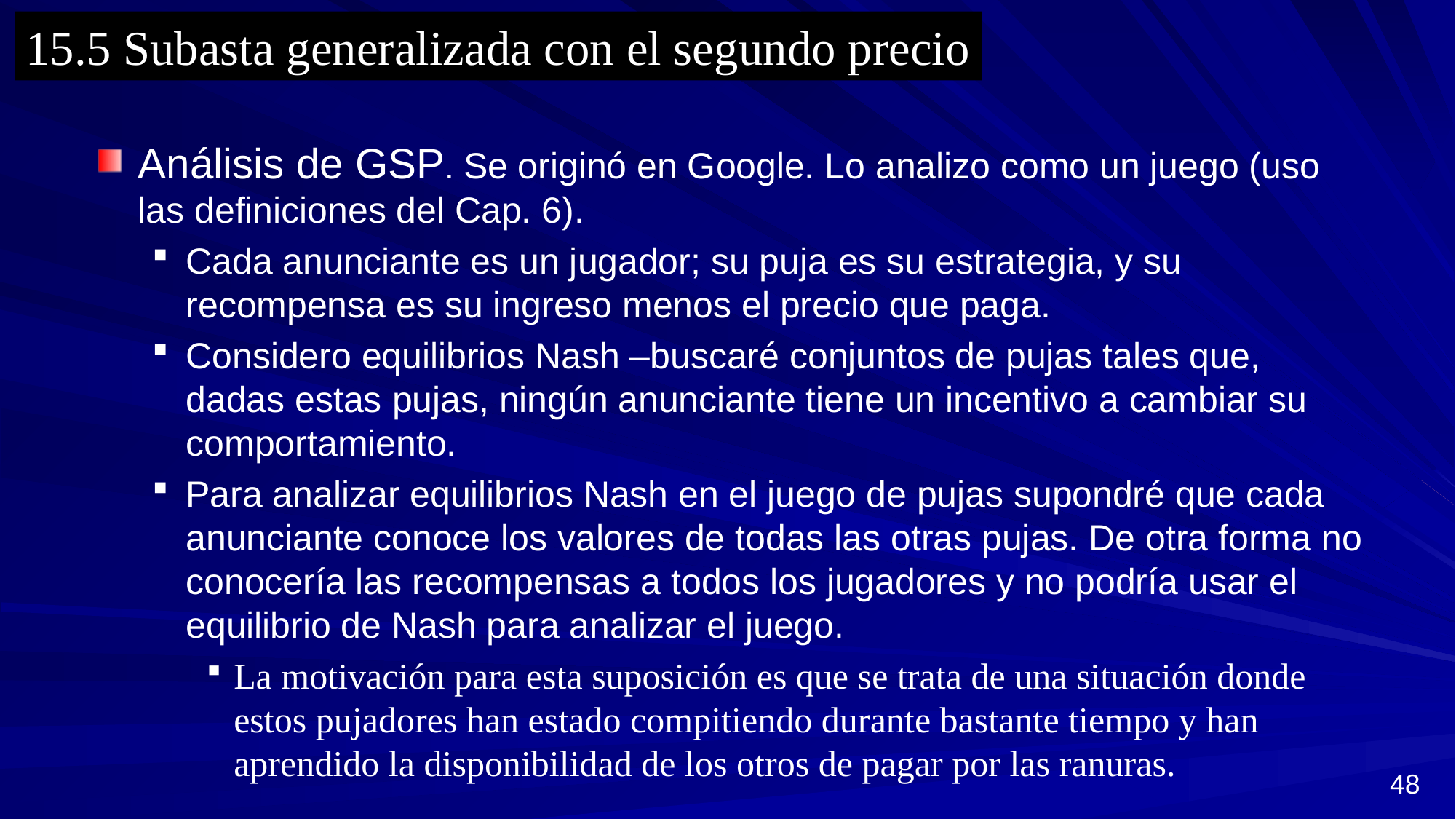

15.5 Subasta generalizada con el segundo precio
Análisis de GSP. Se originó en Google. Lo analizo como un juego (uso las definiciones del Cap. 6).
Cada anunciante es un jugador; su puja es su estrategia, y su recompensa es su ingreso menos el precio que paga.
Considero equilibrios Nash –buscaré conjuntos de pujas tales que, dadas estas pujas, ningún anunciante tiene un incentivo a cambiar su comportamiento.
Para analizar equilibrios Nash en el juego de pujas supondré que cada anunciante conoce los valores de todas las otras pujas. De otra forma no conocería las recompensas a todos los jugadores y no podría usar el equilibrio de Nash para analizar el juego.
La motivación para esta suposición es que se trata de una situación donde estos pujadores han estado compitiendo durante bastante tiempo y han aprendido la disponibilidad de los otros de pagar por las ranuras.
48